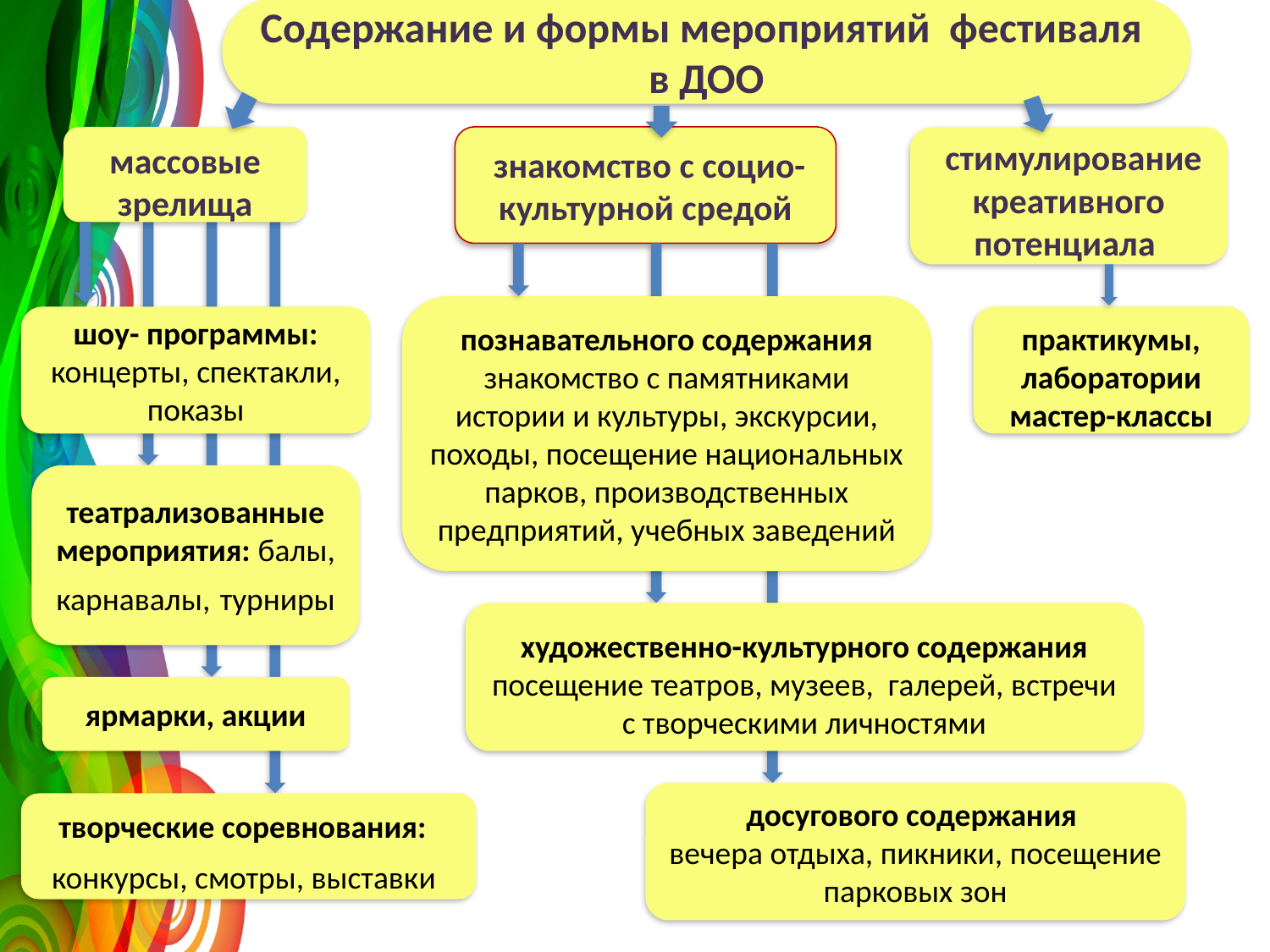

Содержание и формы мероприятий  фестиваля  в ДОО

массовые зрелища

 знакомство с социо-культурной средой
 стимулирование креативного потенциала

познавательного содержания знакомство с памятниками истории и культуры, экскурсии, походы, посещение национальных парков, производственных предприятий, учебных заведений
шоу- программы: концерты, спектакли, показы

практикумы, лаборатории мастер-классы

театрализованные мероприятия: балы, карнавалы, турниры

художественно-культурного содержания посещение театров, музеев,  галерей, встречи с творческими личностями

ярмарки, акции
досугового содержания
вечера отдыха, пикники, посещение парковых зон
 творческие соревнования:    конкурсы, смотры, выставки